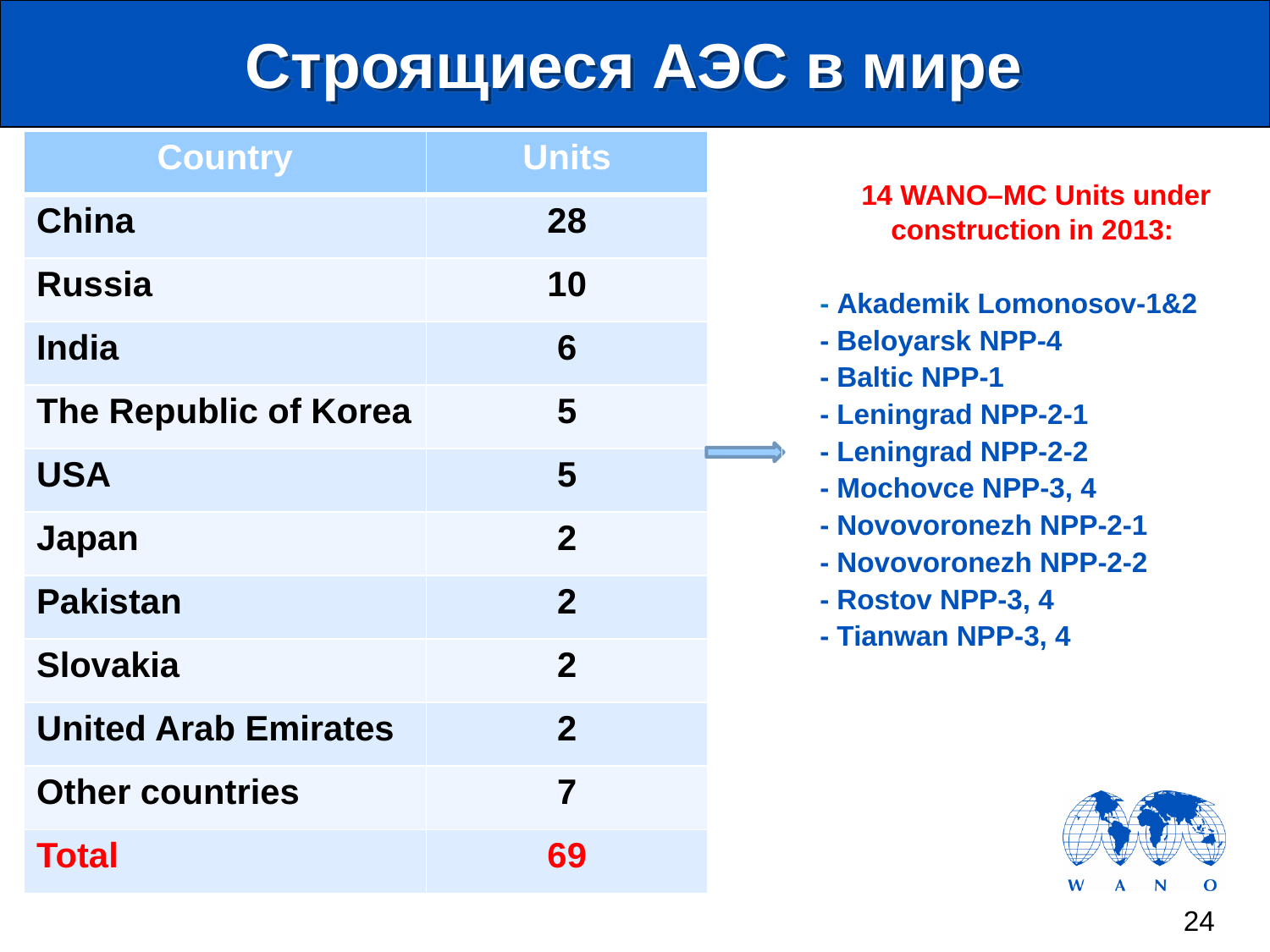

# Строящиеся АЭС в мире
| Country | Units |
| --- | --- |
| China | 28 |
| Russia | 10 |
| India | 6 |
| The Republic of Korea | 5 |
| USA | 5 |
| Japan | 2 |
| Pakistan | 2 |
| Slovakia | 2 |
| United Arab Emirates | 2 |
| Other countries | 7 |
| Total | 69 |
    14 WANO–MC Units under construction in 2013:

- Akademik Lomonosov-1&2
- Beloyarsk NPP-4
- Baltic NPP-1
- Leningrad NPP-2-1
- Leningrad NPP-2-2
- Mochovce NPP-3, 4
- Novovoronezh NPP-2-1
- Novovoronezh NPP-2-2
- Rostov NPP-3, 4
- Tianwan NPP-3, 4

24